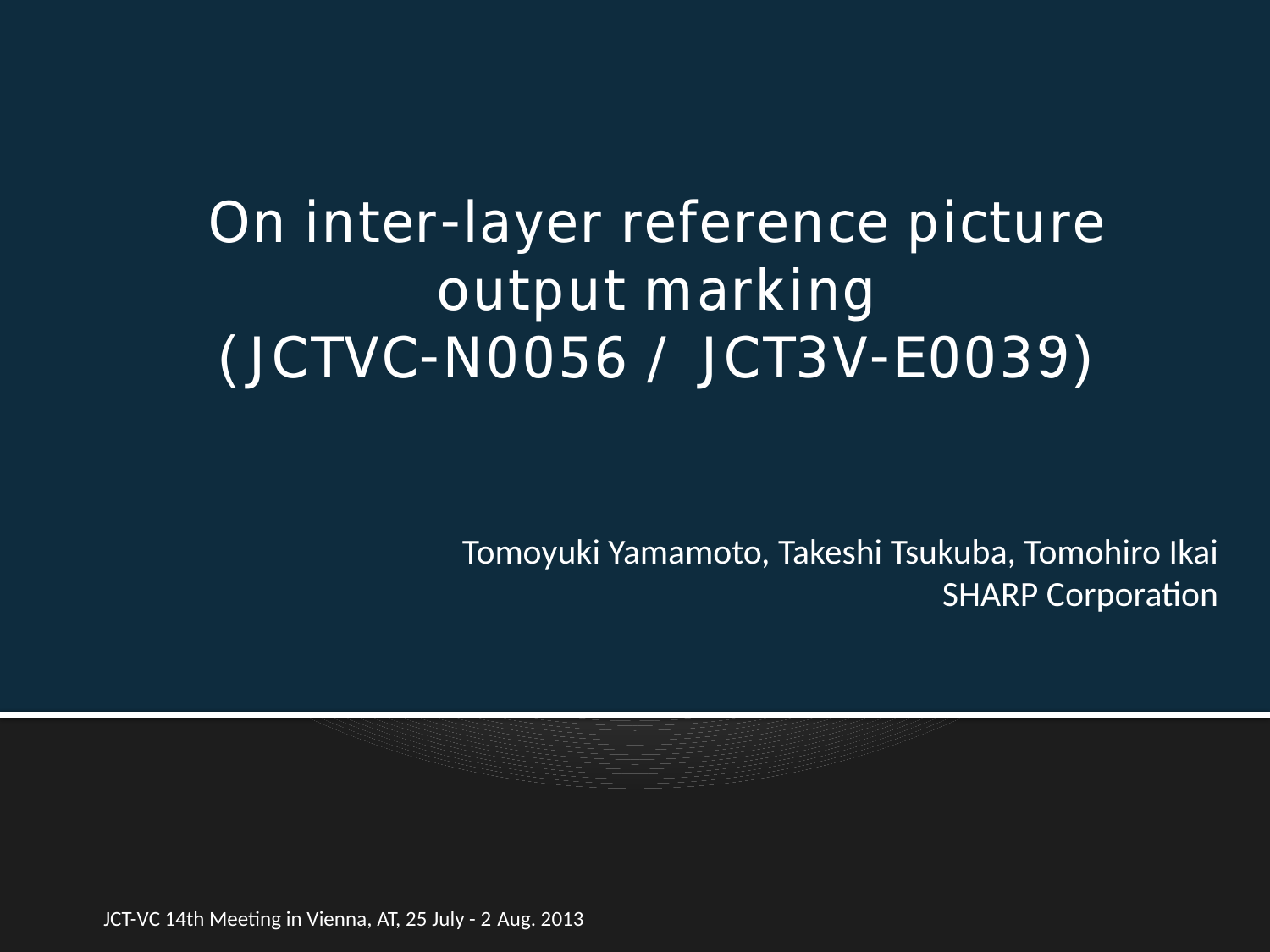

# On inter-layer reference picture output marking (JCTVC-N0056 / JCT3V-E0039)

Tomoyuki Yamamoto, Takeshi Tsukuba, Tomohiro Ikai
SHARP Corporation

JCT-VC 14th Meeting in Vienna, AT, 25 July - 2 Aug. 2013